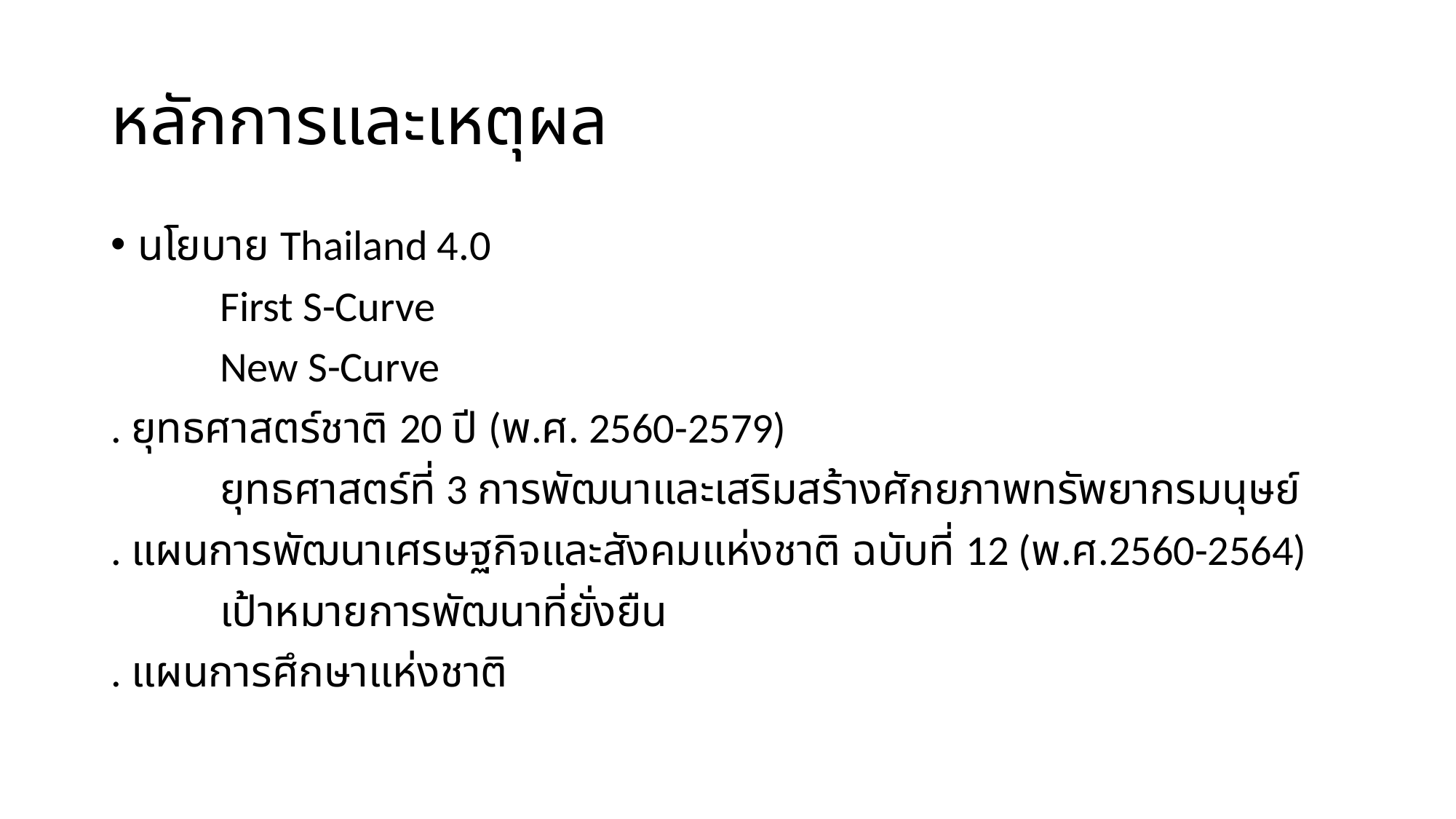

# หลักการและเหตุผล
นโยบาย Thailand 4.0
 	First S-Curve
	New S-Curve
. ยุทธศาสตร์ชาติ 20 ปี (พ.ศ. 2560-2579)
	ยุทธศาสตร์ที่ 3 การพัฒนาและเสริมสร้างศักยภาพทรัพยากรมนุษย์
. แผนการพัฒนาเศรษฐกิจและสังคมแห่งชาติ ฉบับที่ 12 (พ.ศ.2560-2564)
	เป้าหมายการพัฒนาที่ยั่งยืน
. แผนการศึกษาแห่งชาติ